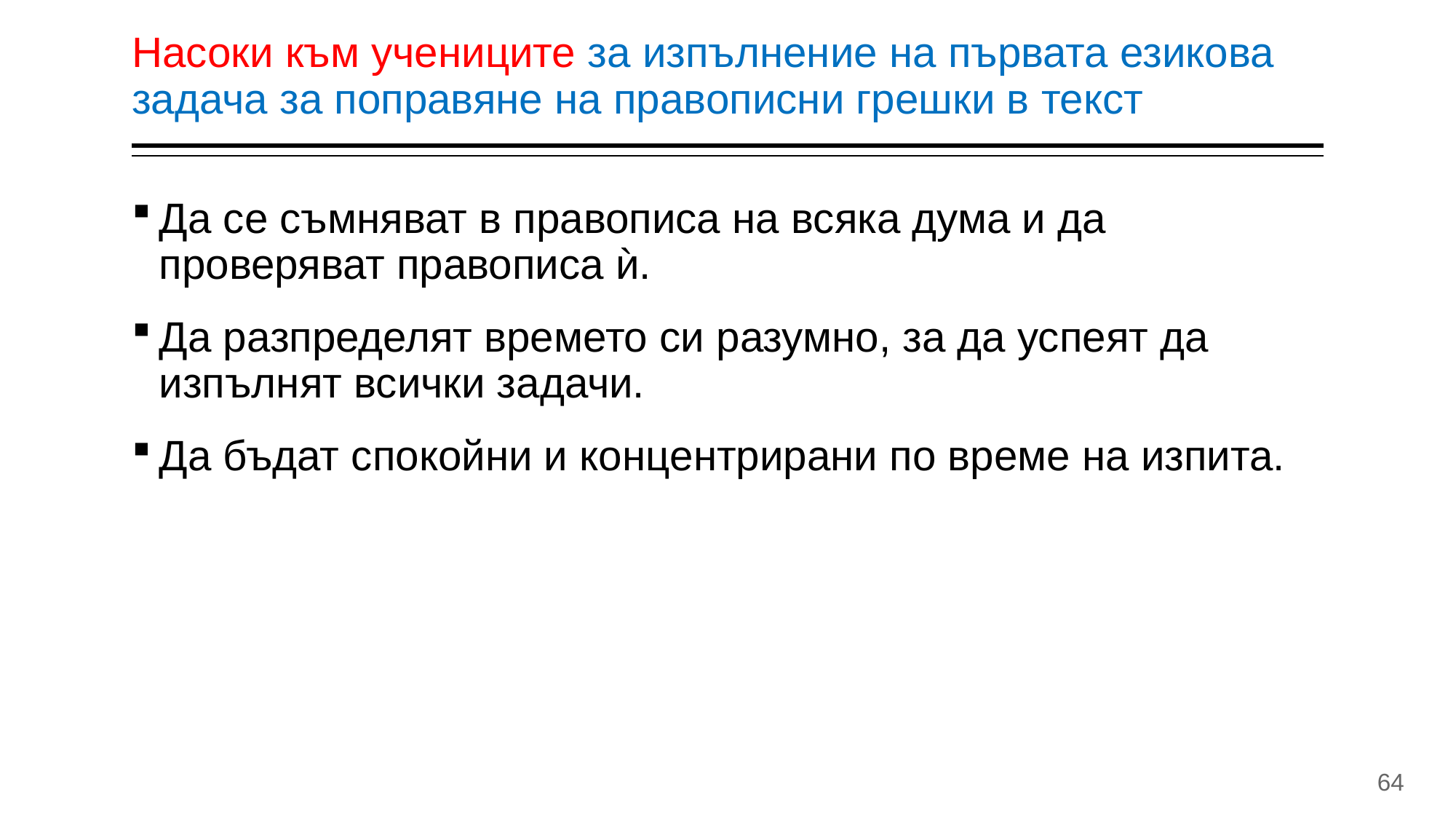

# Насоки към учениците за изпълнение на първата езикова задача за поправяне на правописни грешки в текст
Да се съмняват в правописа на всяка дума и да проверяват правописа ѝ.
Да разпределят времето си разумно, за да успеят да изпълнят всички задачи.
Да бъдат спокойни и концентрирани по време на изпита.

64